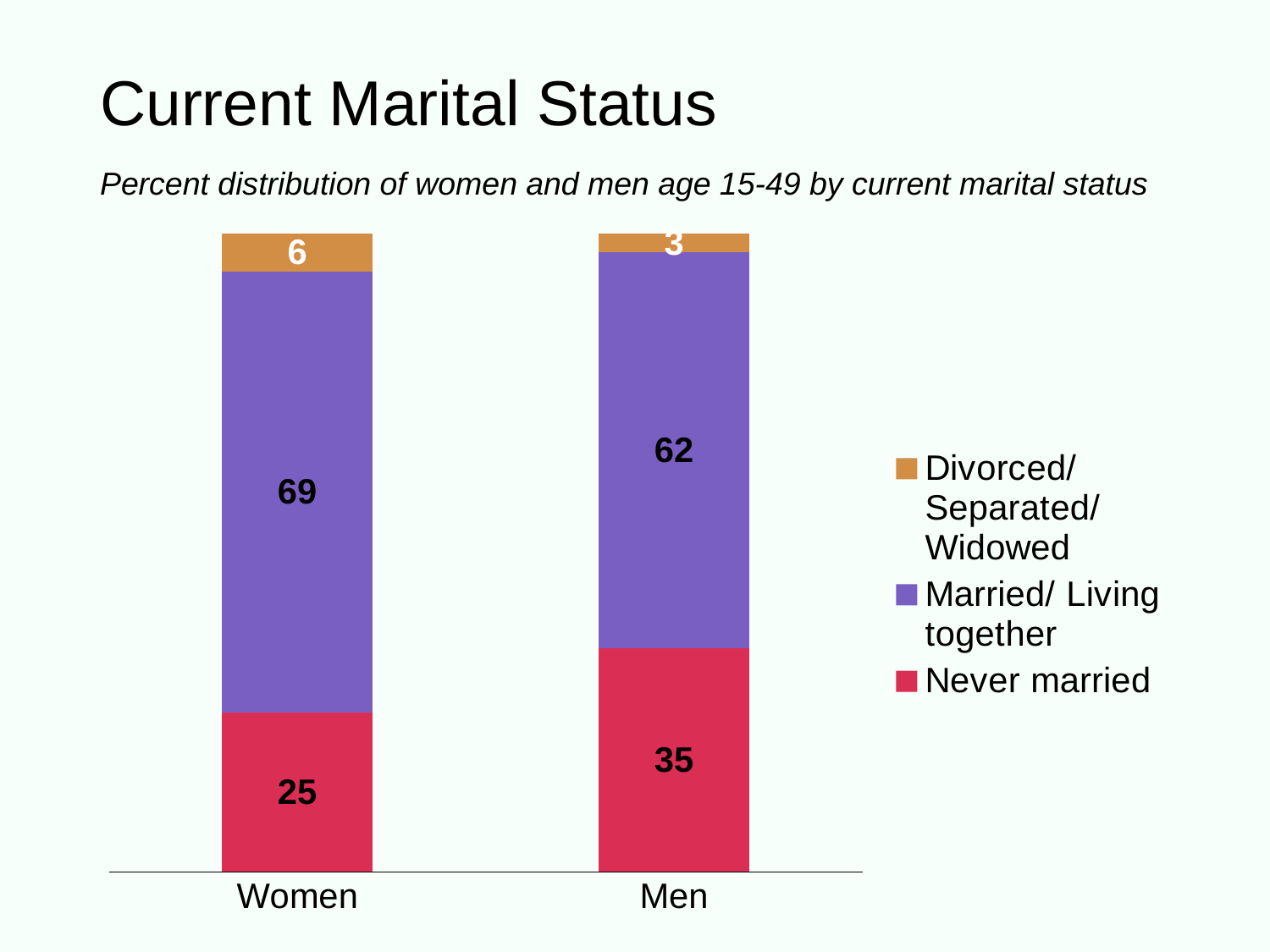

# Current Marital Status
Percent distribution of women and men age 15-49 by current marital status

### Chart

| Category | Never married | Married/ Living together | Divorced/ Separated/ Widowed |
|---|---|---|---|
| Women | 25.0 | 69.0 | 6.0 |
| Men | 35.0 | 62.0 | 3.0 |